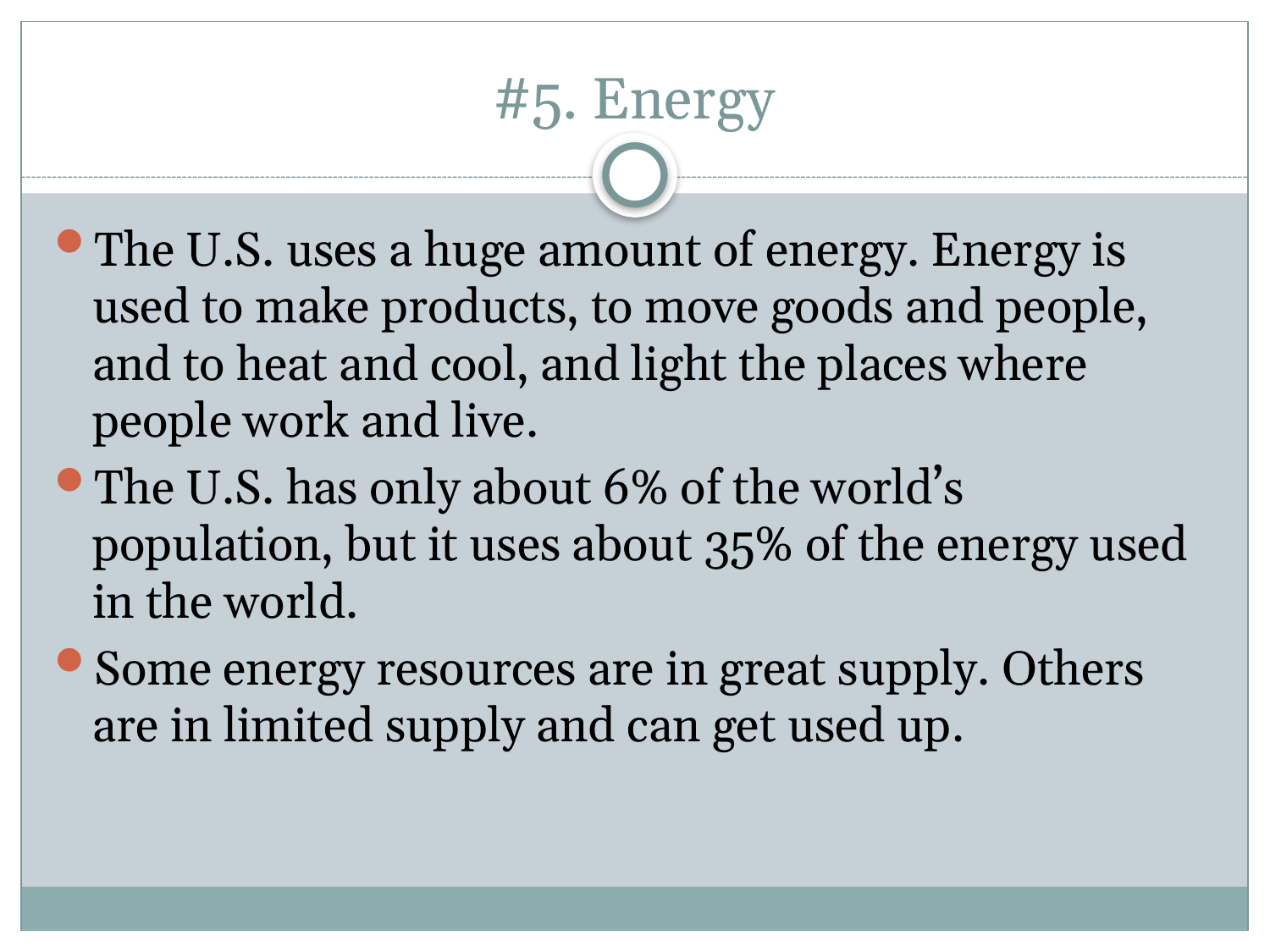

# #5. Energy
The U.S. uses a huge amount of energy. Energy is used to make products, to move goods and people, and to heat and cool, and light the places where people work and live.
The U.S. has only about 6% of the world’s population, but it uses about 35% of the energy used in the world.
Some energy resources are in great supply. Others are in limited supply and can get used up.